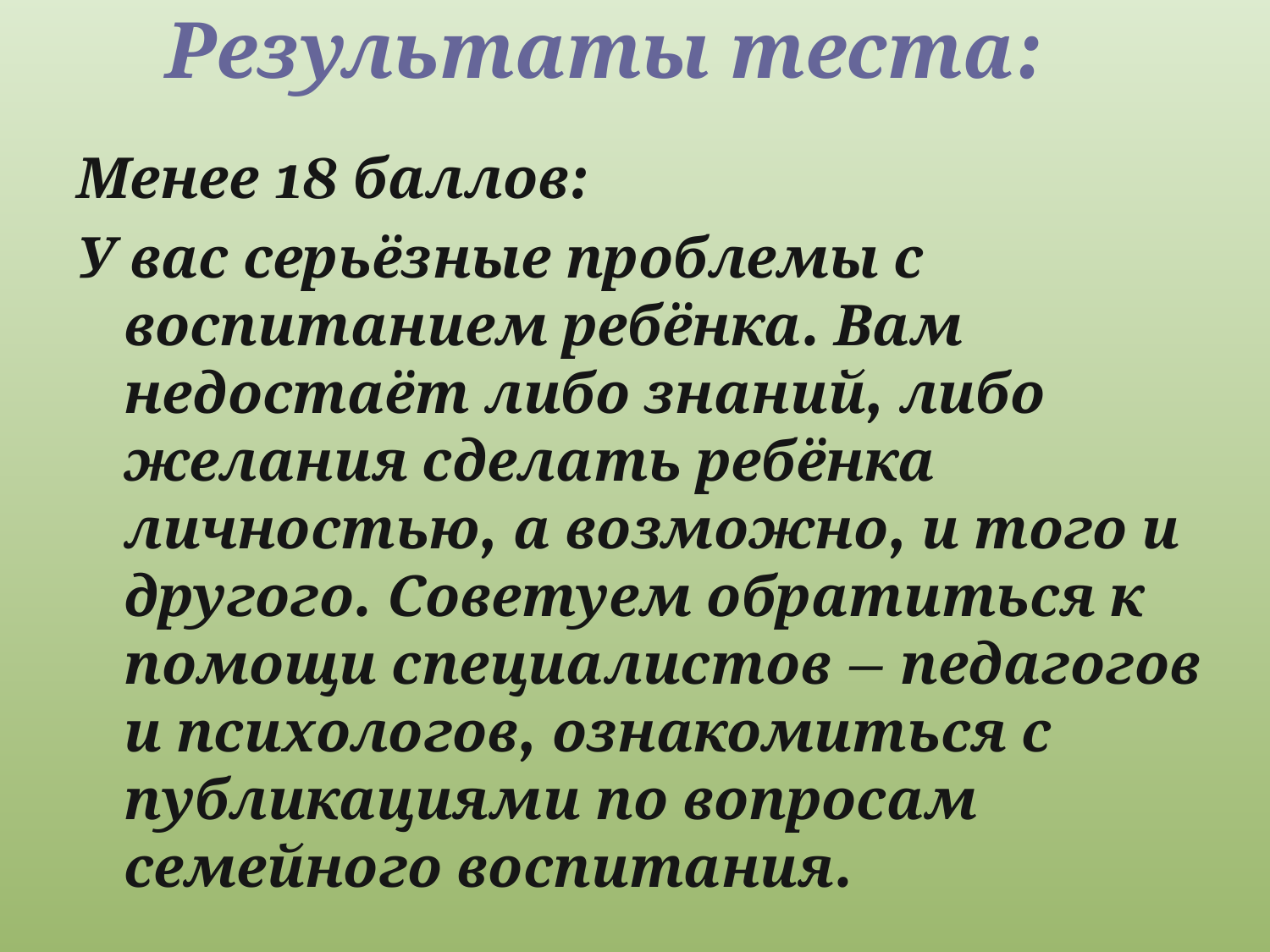

# Результаты теста:
Менее 18 баллов:
У вас серьёзные проблемы с воспитанием ребёнка. Вам недостаёт либо знаний, либо желания сделать ребёнка личностью, а возможно, и того и другого. Советуем обратиться к помощи специалистов – педагогов и психологов, ознакомиться с публикациями по вопросам семейного воспитания.